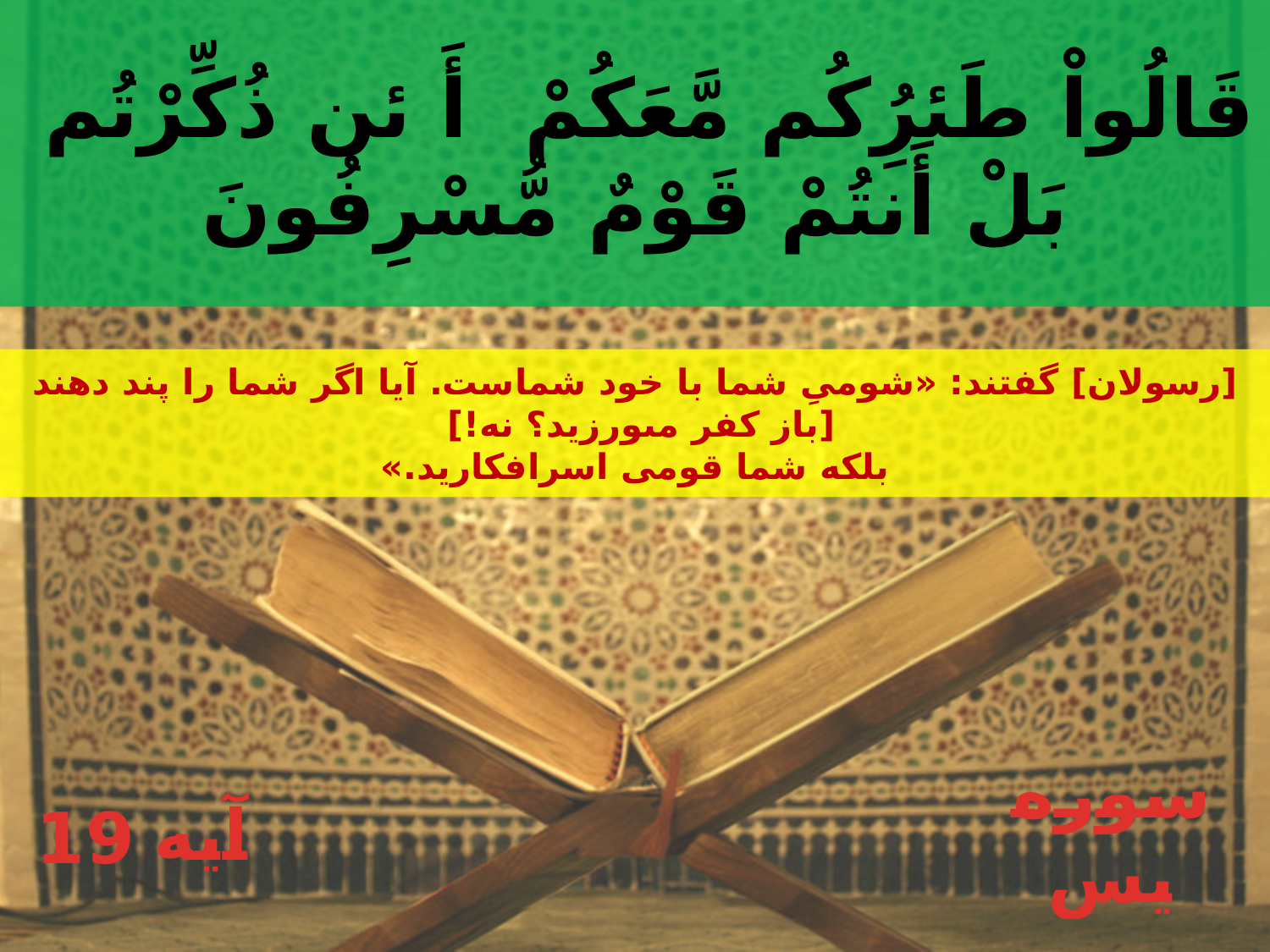

قَالُواْ طَئرُِكُم مَّعَكُمْ  أَ ئن ذُكِّرْتُم
بَلْ أَنتُمْ قَوْمٌ مُّسْرِفُونَ
[رسولان‏] گفتند: «شومىِ شما با خود شماست. آيا اگر شما را پند دهند [باز كفر مى‏ورزيد؟ نه!]
بلكه شما قومى اسرافكاريد.»
19